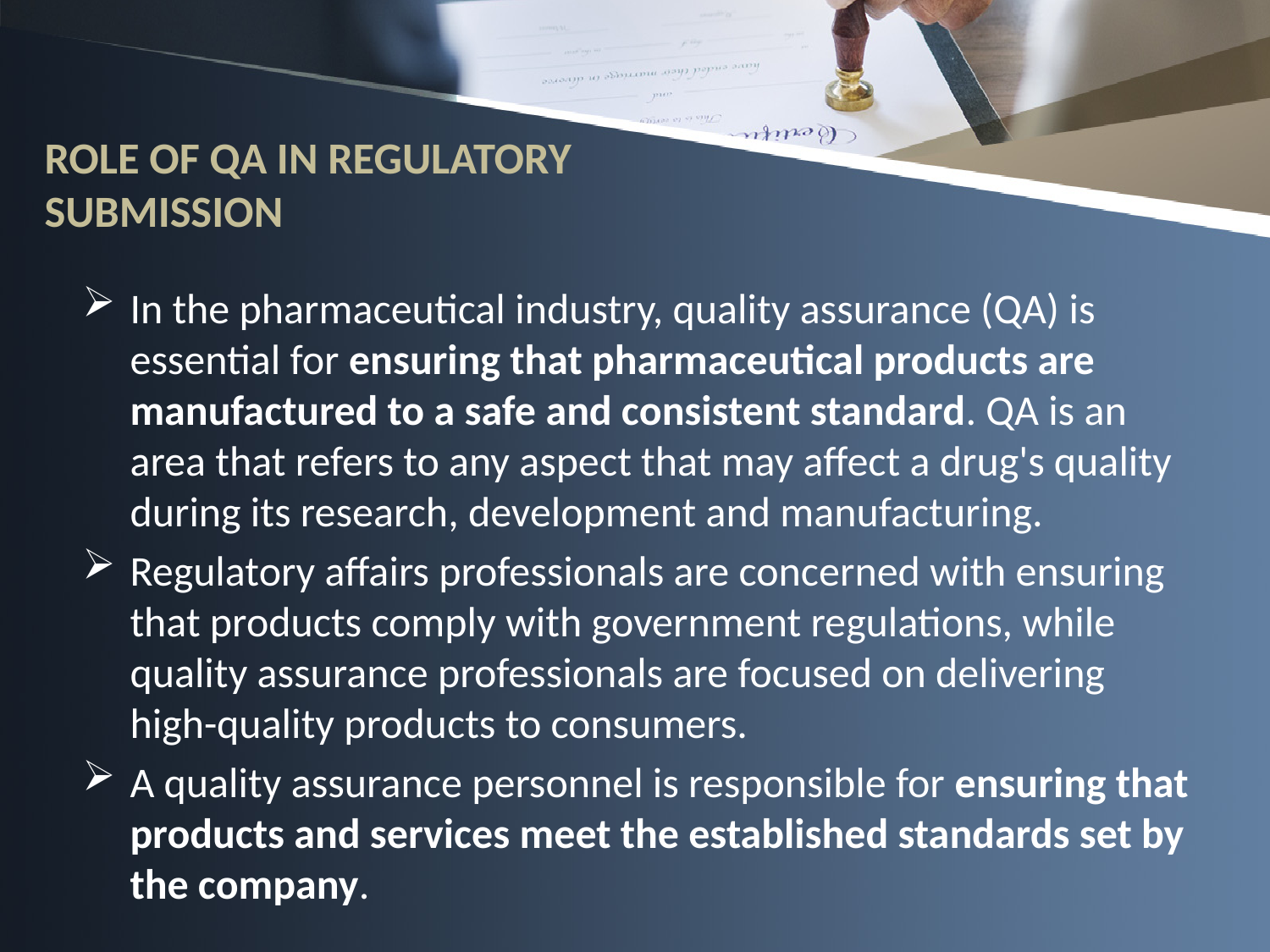

# ROLE OF QA IN REGULATORY SUBMISSION
In the pharmaceutical industry, quality assurance (QA) is essential for ensuring that pharmaceutical products are manufactured to a safe and consistent standard. QA is an area that refers to any aspect that may affect a drug's quality during its research, development and manufacturing.
Regulatory affairs professionals are concerned with ensuring that products comply with government regulations, while quality assurance professionals are focused on delivering high-quality products to consumers.
A quality assurance personnel is responsible for ensuring that products and services meet the established standards set by the company.